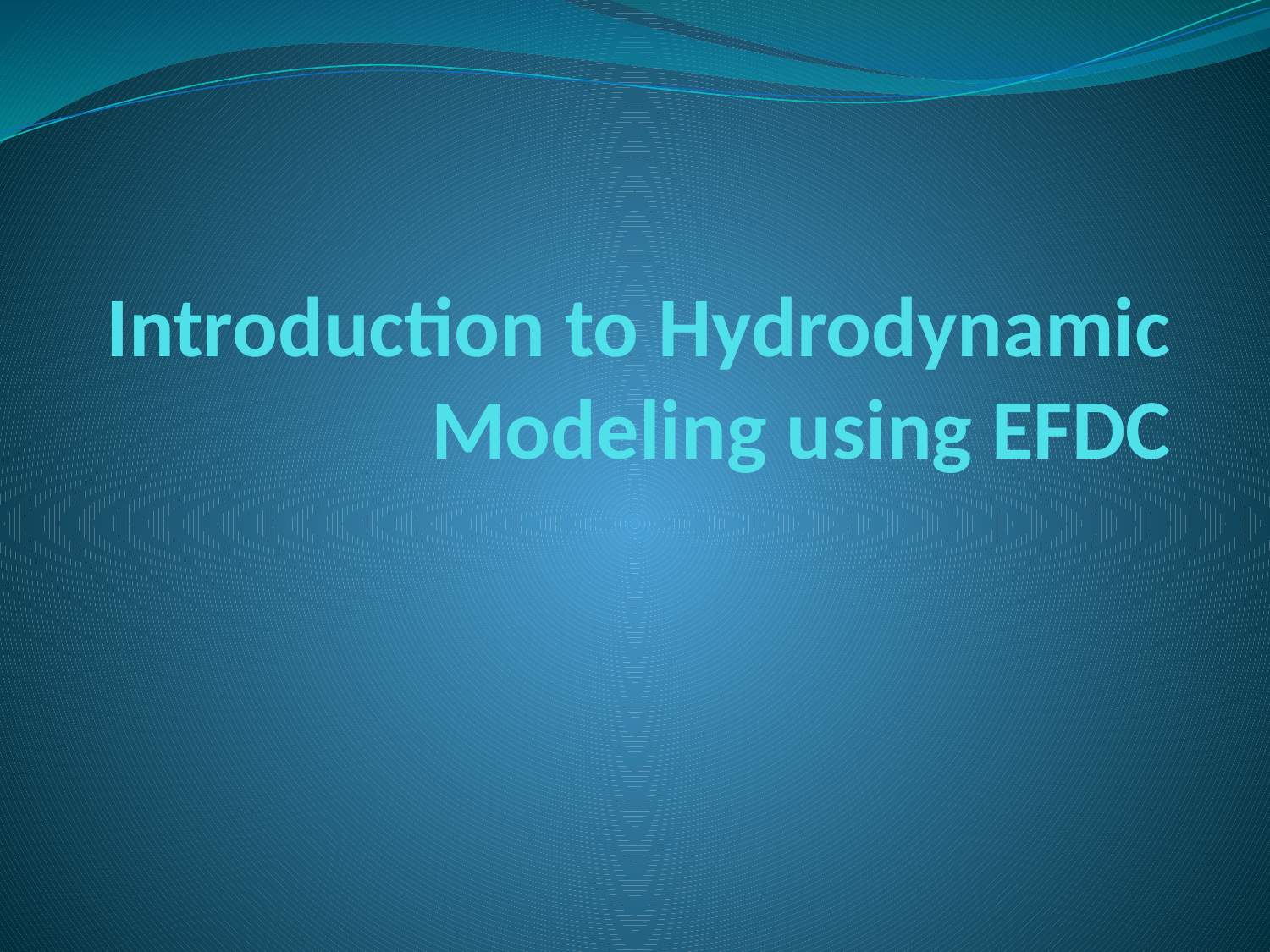

# Introduction to Hydrodynamic Modeling using EFDC